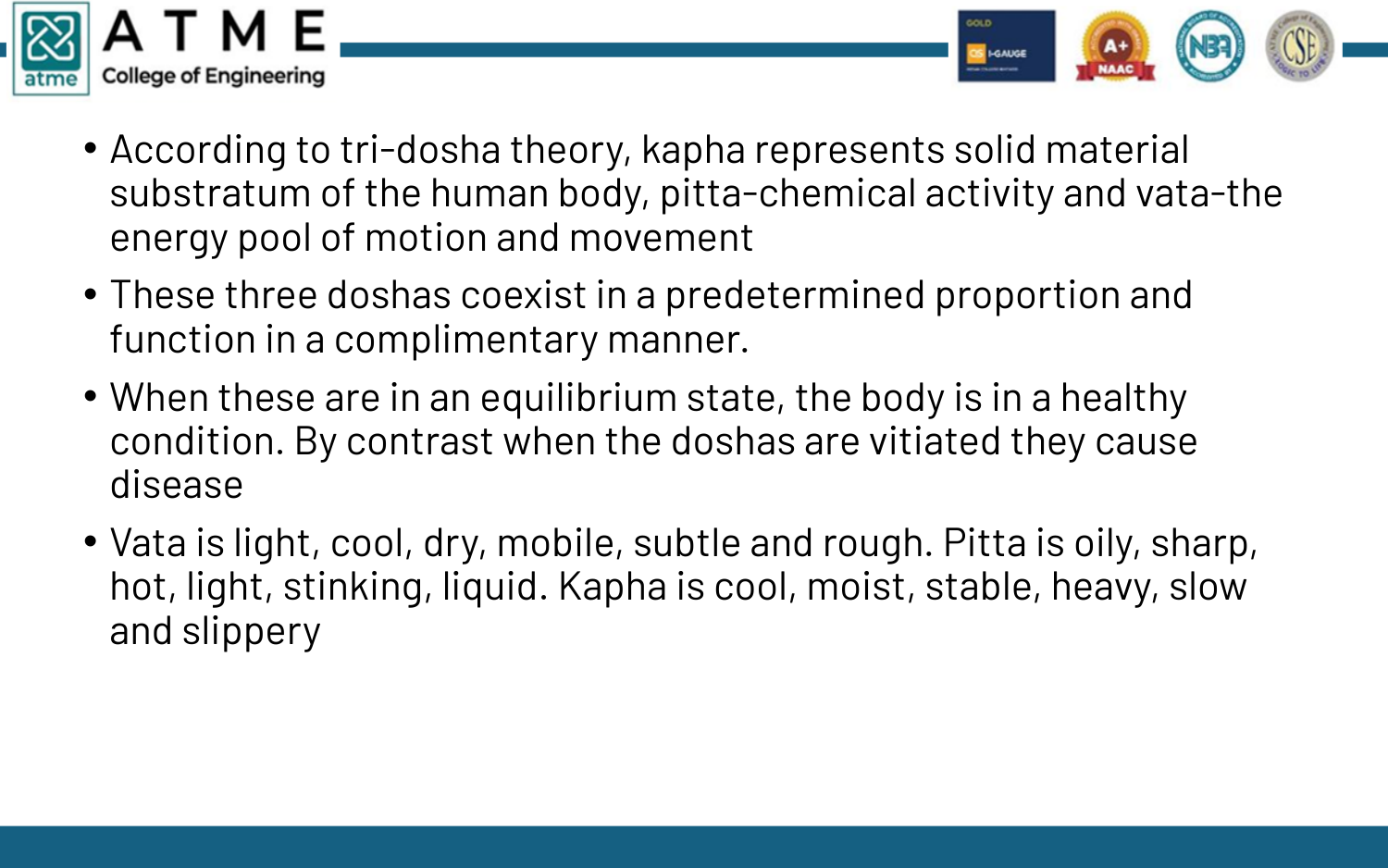

According to tri-dosha theory, kapha represents solid material substratum of the human body, pitta-chemical activity and vata-the energy pool of motion and movement
These three doshas coexist in a predetermined proportion and function in a complimentary manner.
When these are in an equilibrium state, the body is in a healthy condition. By contrast when the doshas are vitiated they cause disease
Vata is light, cool, dry, mobile, subtle and rough. Pitta is oily, sharp, hot, light, stinking, liquid. Kapha is cool, moist, stable, heavy, slow and slippery